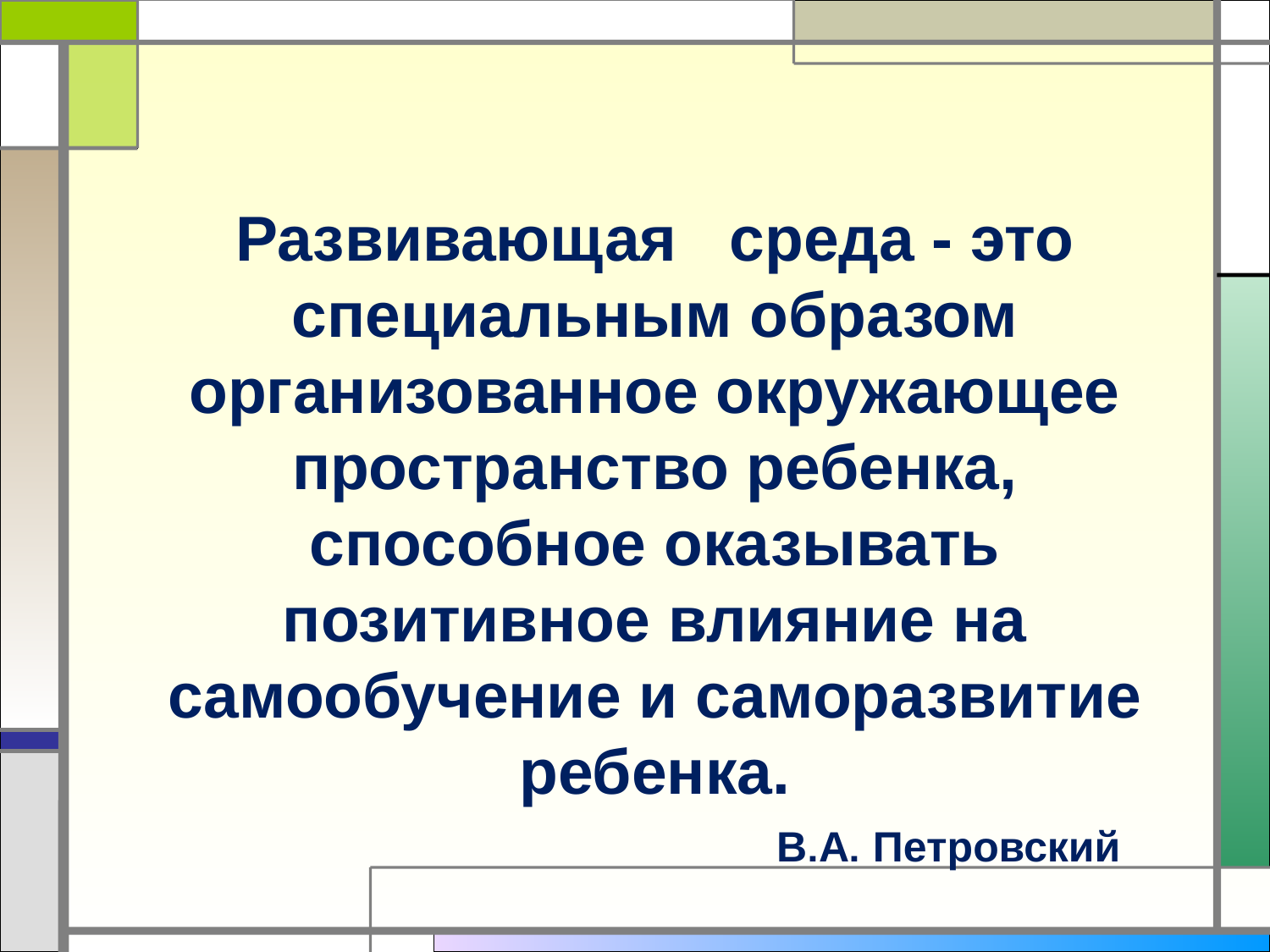

Развивающая   среда - это специальным образом организованное окружающее пространство ребенка, способное оказывать позитивное влияние на самообучение и саморазвитие ребенка.

В.А. Петровский